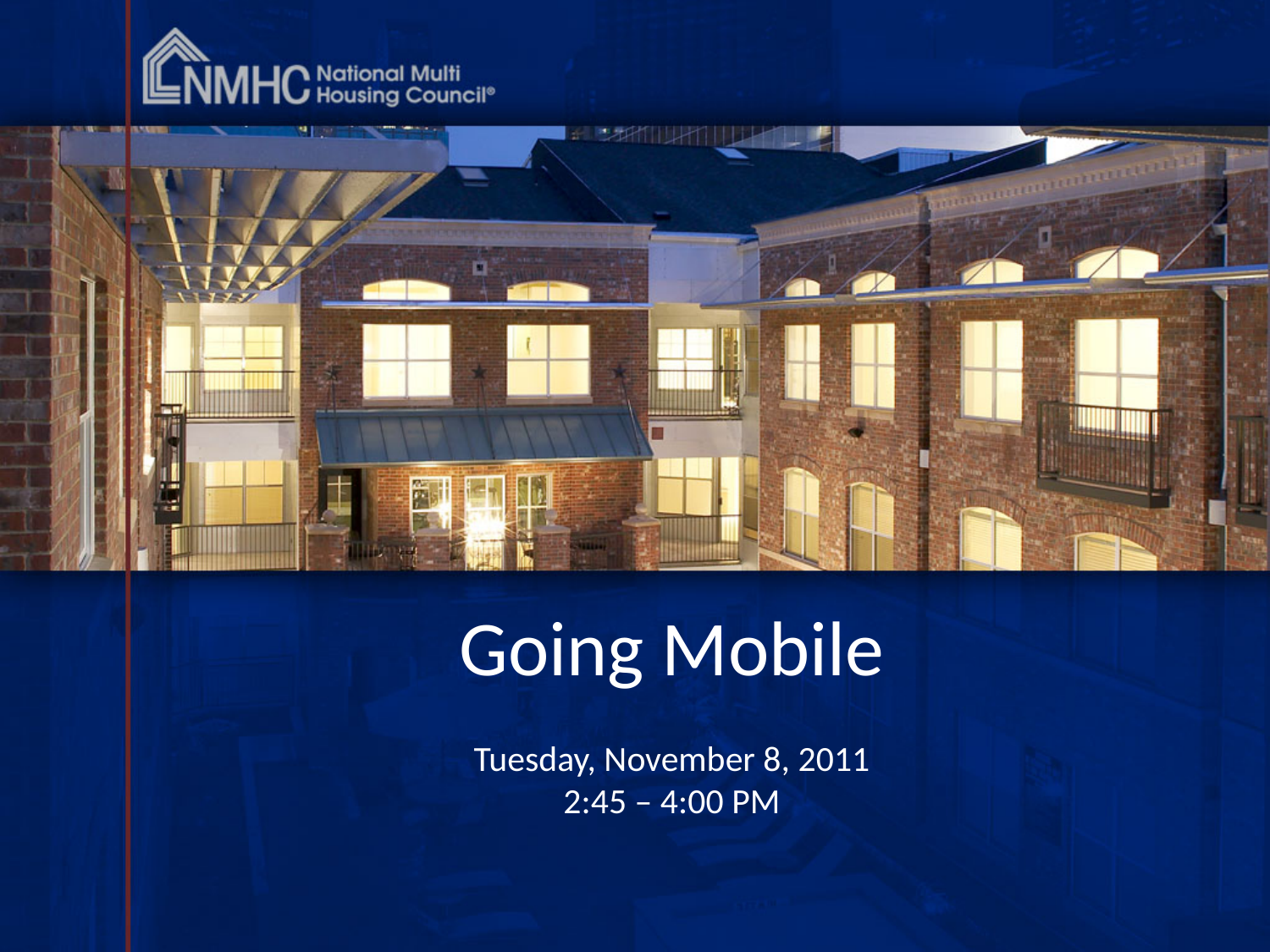

Going Mobile
Tuesday, November 8, 2011
2:45 – 4:00 PM